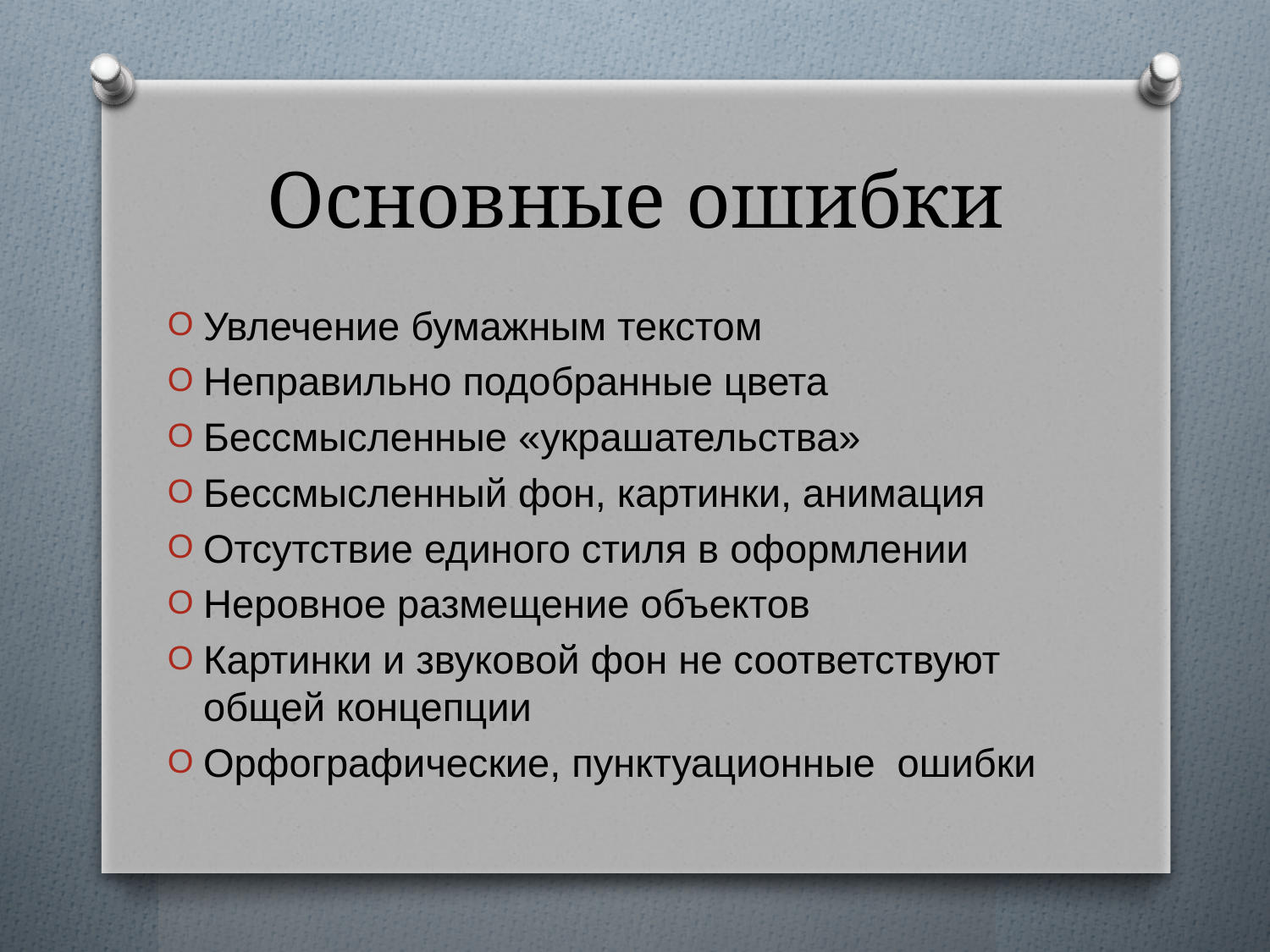

# Основные ошибки
Увлечение бумажным текстом
Неправильно подобранные цвета
Бессмысленные «украшательства»
Бессмысленный фон, картинки, анимация
Отсутствие единого стиля в оформлении
Неровное размещение объектов
Картинки и звуковой фон не соответствуют общей концепции
Орфографические, пунктуационные  ошибки